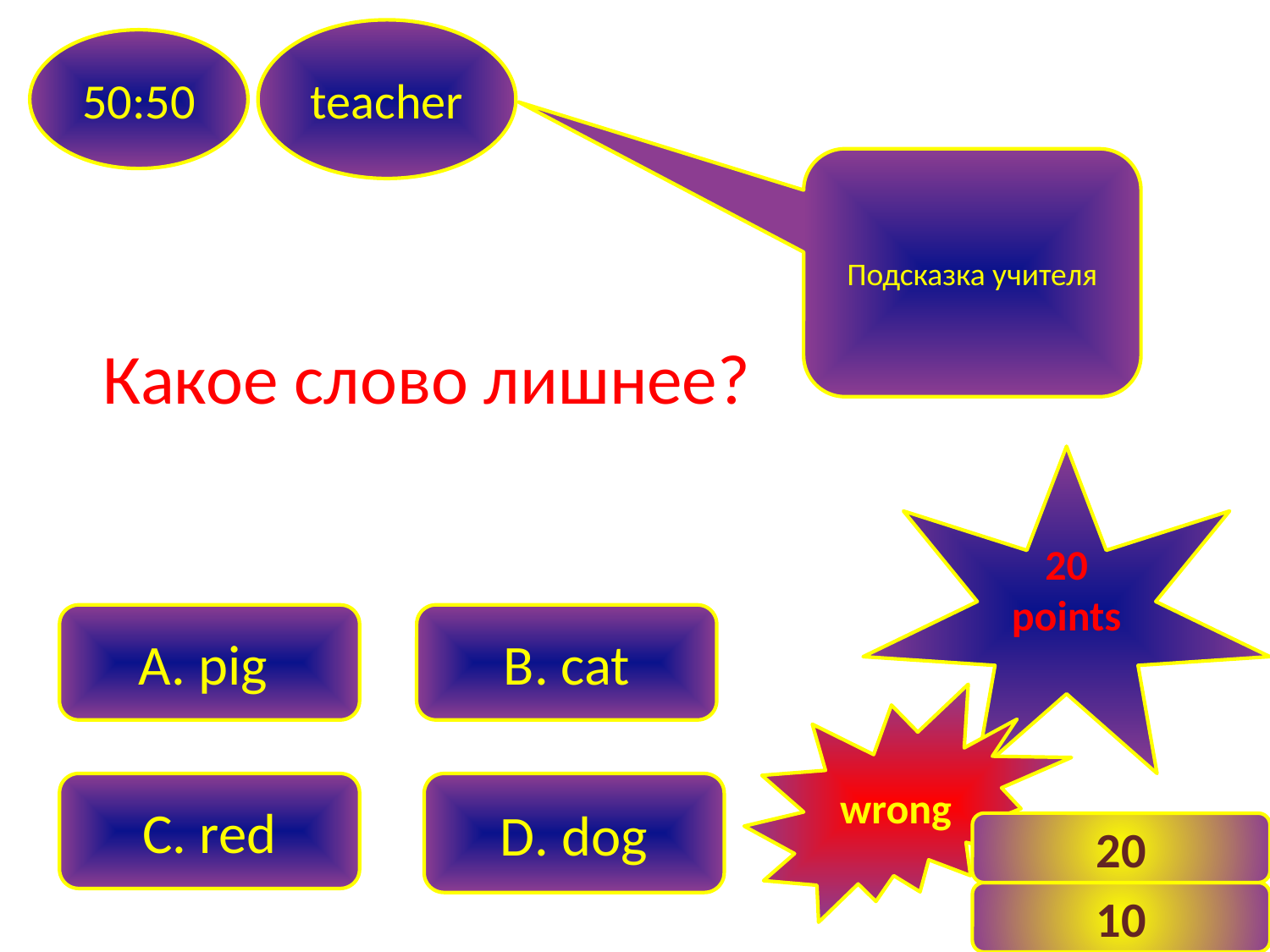

teacher
50:50
Подсказка учителя
Какое слово лишнее?
20 points

A. pig
B. cat
wrong
C. red
D. dog
20
4
10